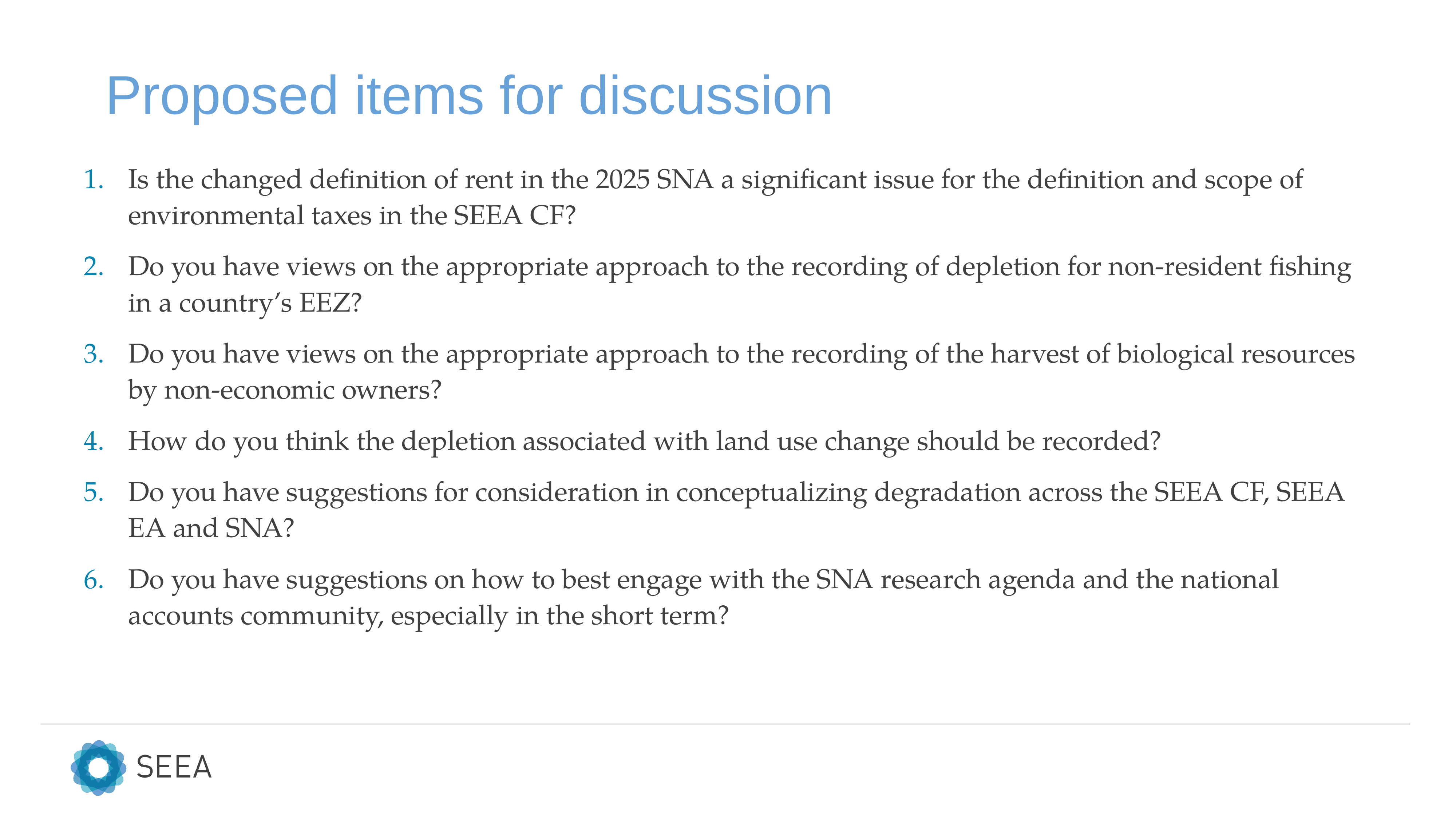

# Proposed items for discussion
Is the changed definition of rent in the 2025 SNA a significant issue for the definition and scope of environmental taxes in the SEEA CF?
Do you have views on the appropriate approach to the recording of depletion for non-resident fishing in a country’s EEZ?
Do you have views on the appropriate approach to the recording of the harvest of biological resources by non-economic owners?
How do you think the depletion associated with land use change should be recorded?
Do you have suggestions for consideration in conceptualizing degradation across the SEEA CF, SEEA EA and SNA?
Do you have suggestions on how to best engage with the SNA research agenda and the national accounts community, especially in the short term?